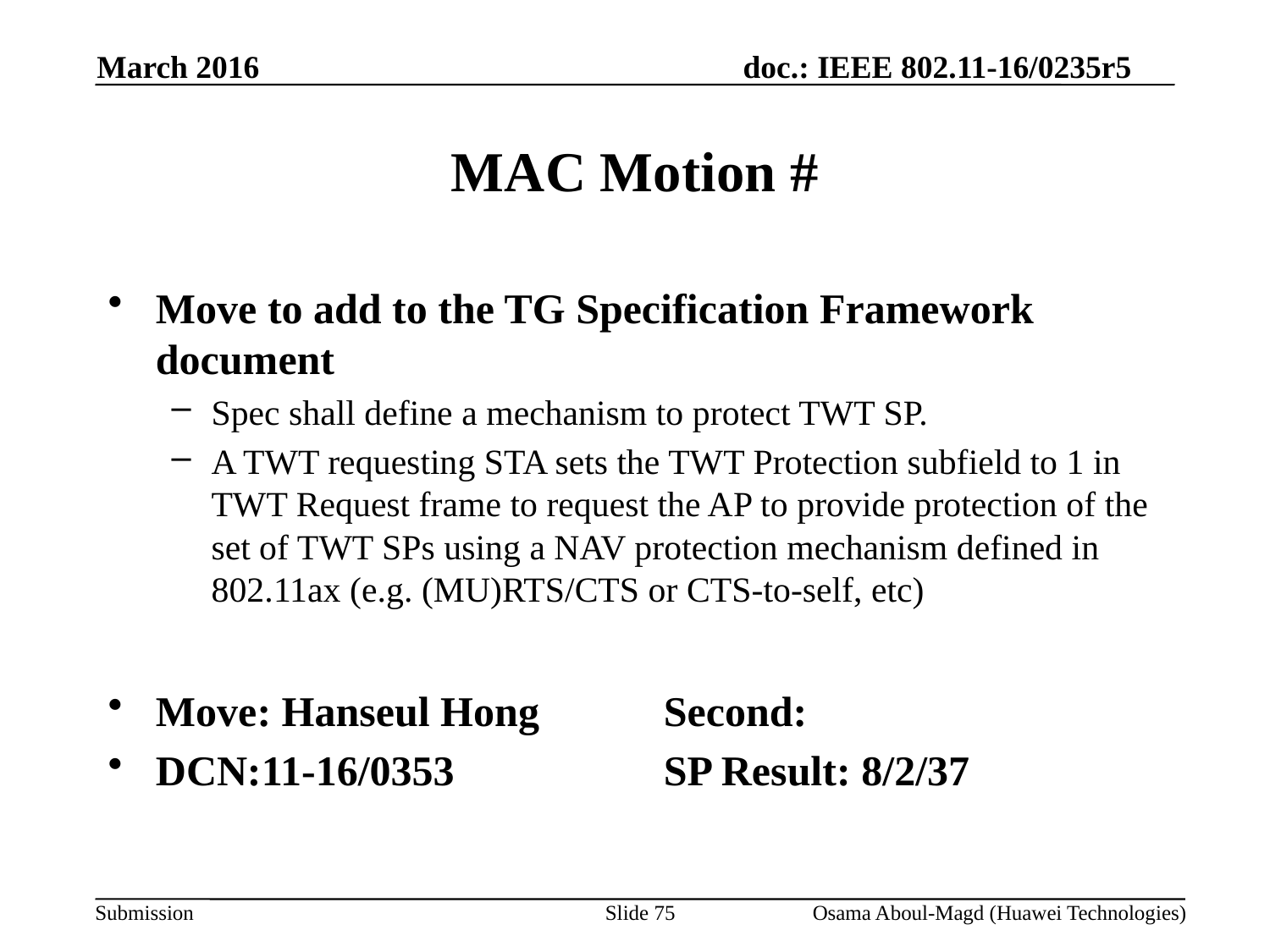

March 2016
# MAC Motion #
Move to add to the TG Specification Framework document
Spec shall define a mechanism to protect TWT SP.
A TWT requesting STA sets the TWT Protection subfield to 1 in TWT Request frame to request the AP to provide protection of the set of TWT SPs using a NAV protection mechanism defined in 802.11ax (e.g. (MU)RTS/CTS or CTS-to-self, etc)

Move: Hanseul Hong	Second:
DCN:11-16/0353		SP Result: 8/2/37

Slide 75
Osama Aboul-Magd (Huawei Technologies)